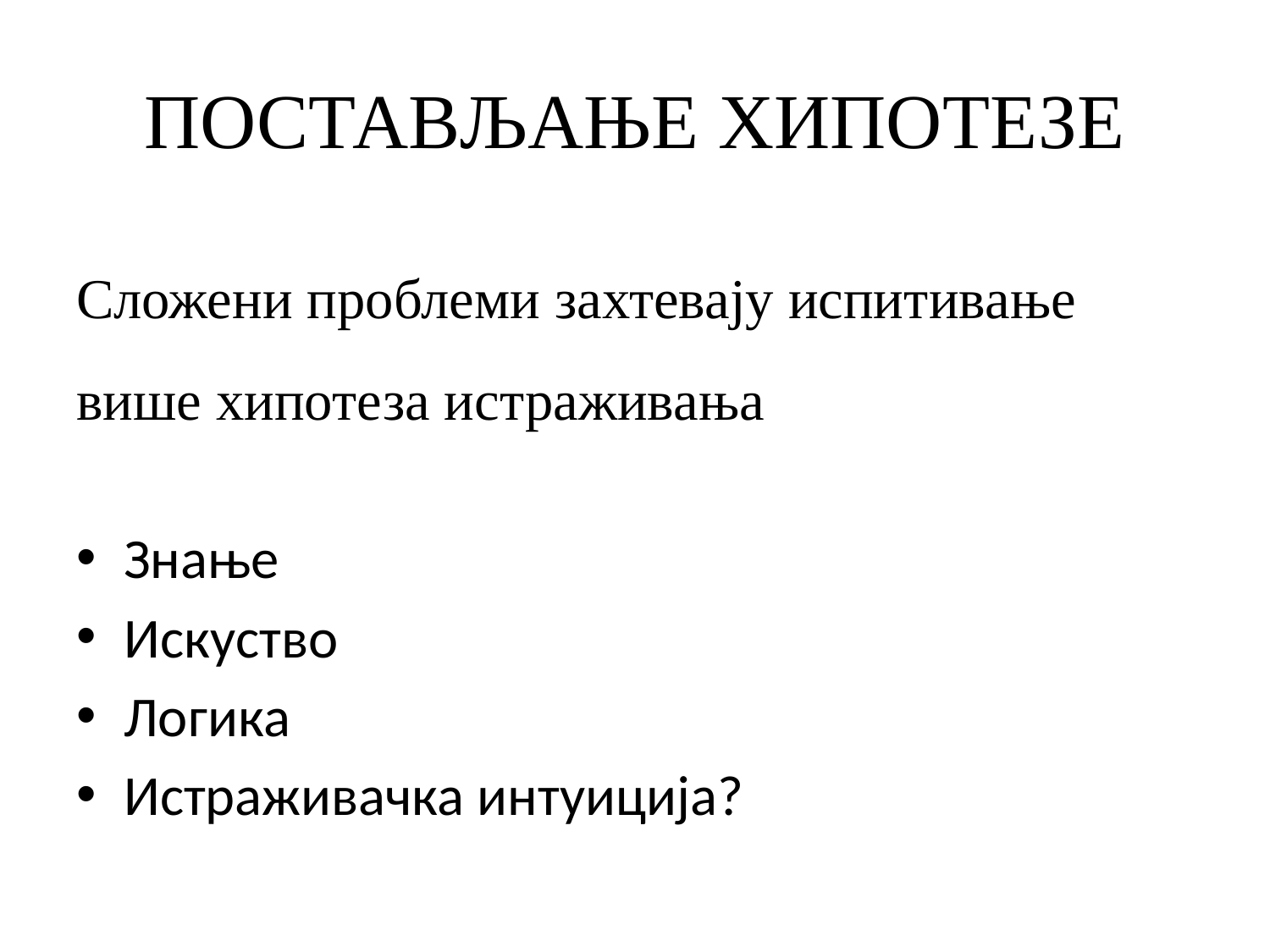

# ПОСТАВЉАЊЕ ХИПОТЕЗЕ
Сложени проблеми захтевају испитивање више хипотеза истраживања

Знање
Искуство
Логика
Истраживачка интуиција?